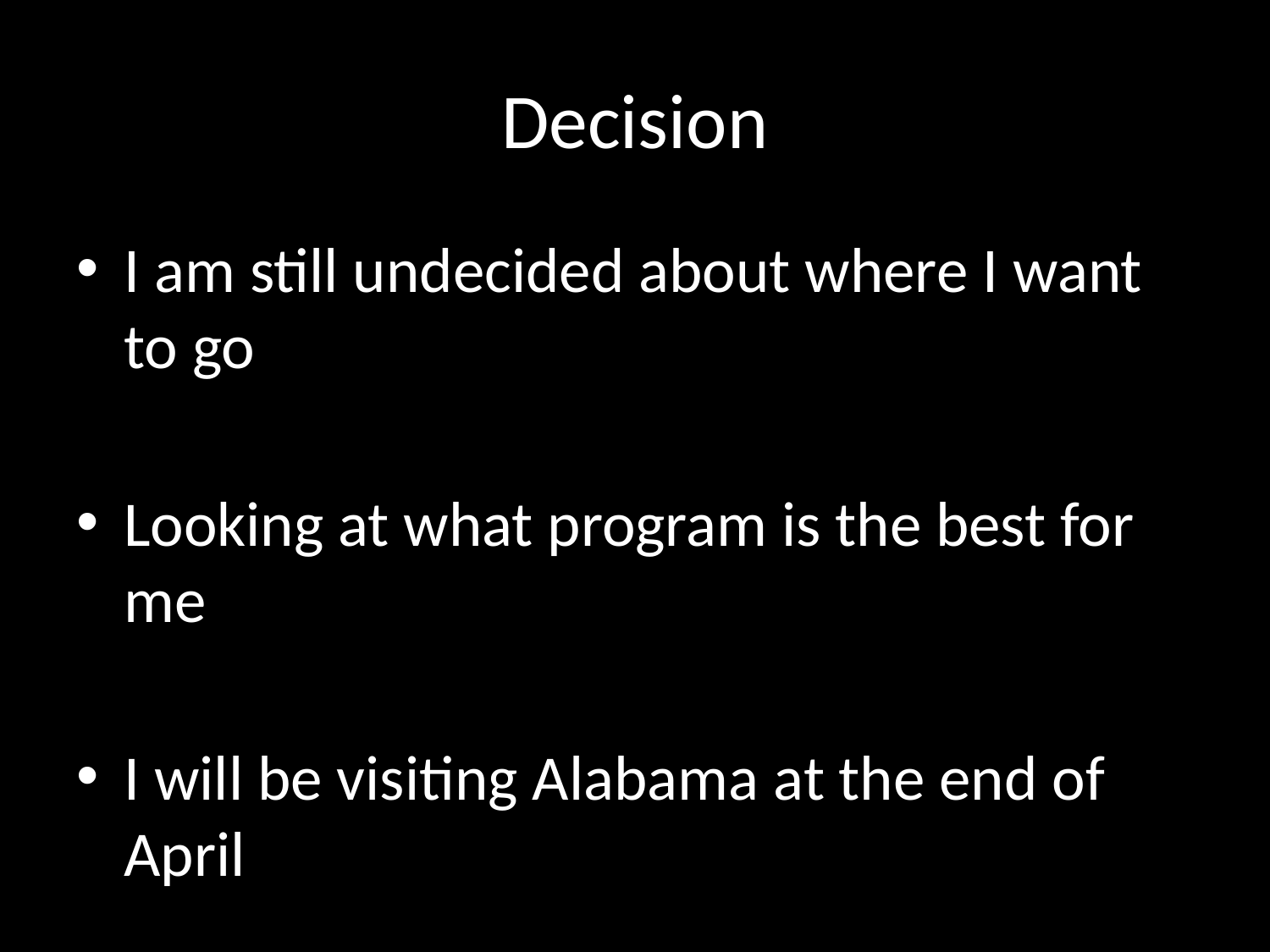

# Decision
I am still undecided about where I want to go

Looking at what program is the best for me

I will be visiting Alabama at the end of April